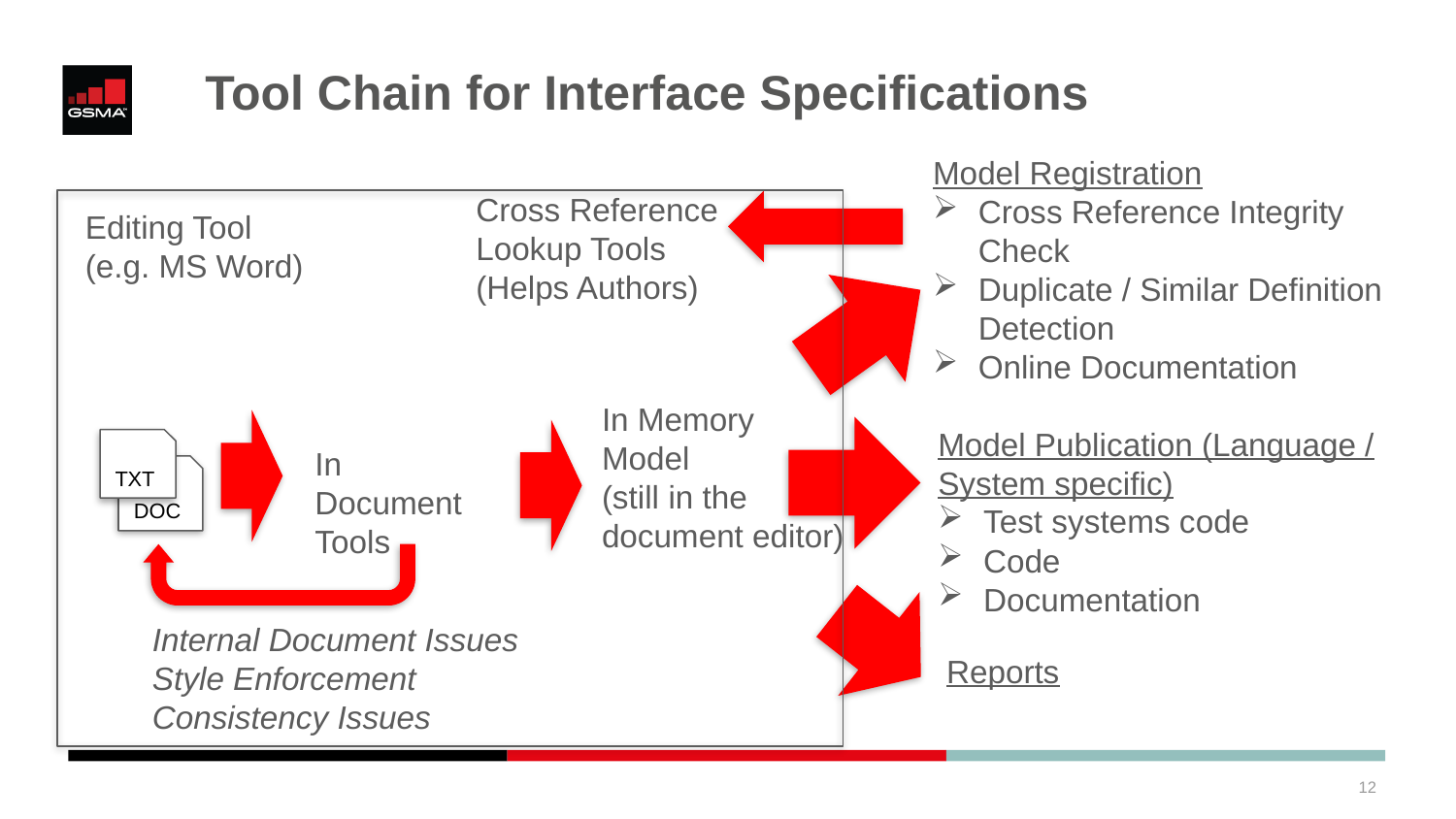

# Tool Chain for Interface Specifications
Model Registration
Cross Reference Integrity Check
Duplicate / Similar Definition Detection
Online Documentation

Cross Reference Lookup Tools
(Helps Authors)

Editing Tool
(e.g. MS Word)

In Memory
Model
(still in the document editor)

Model Publication (Language / System specific)
Test systems code
Code
Documentation

TXT
In Document Tools
DOC

Internal Document Issues
Style Enforcement
Consistency Issues
Reports
12